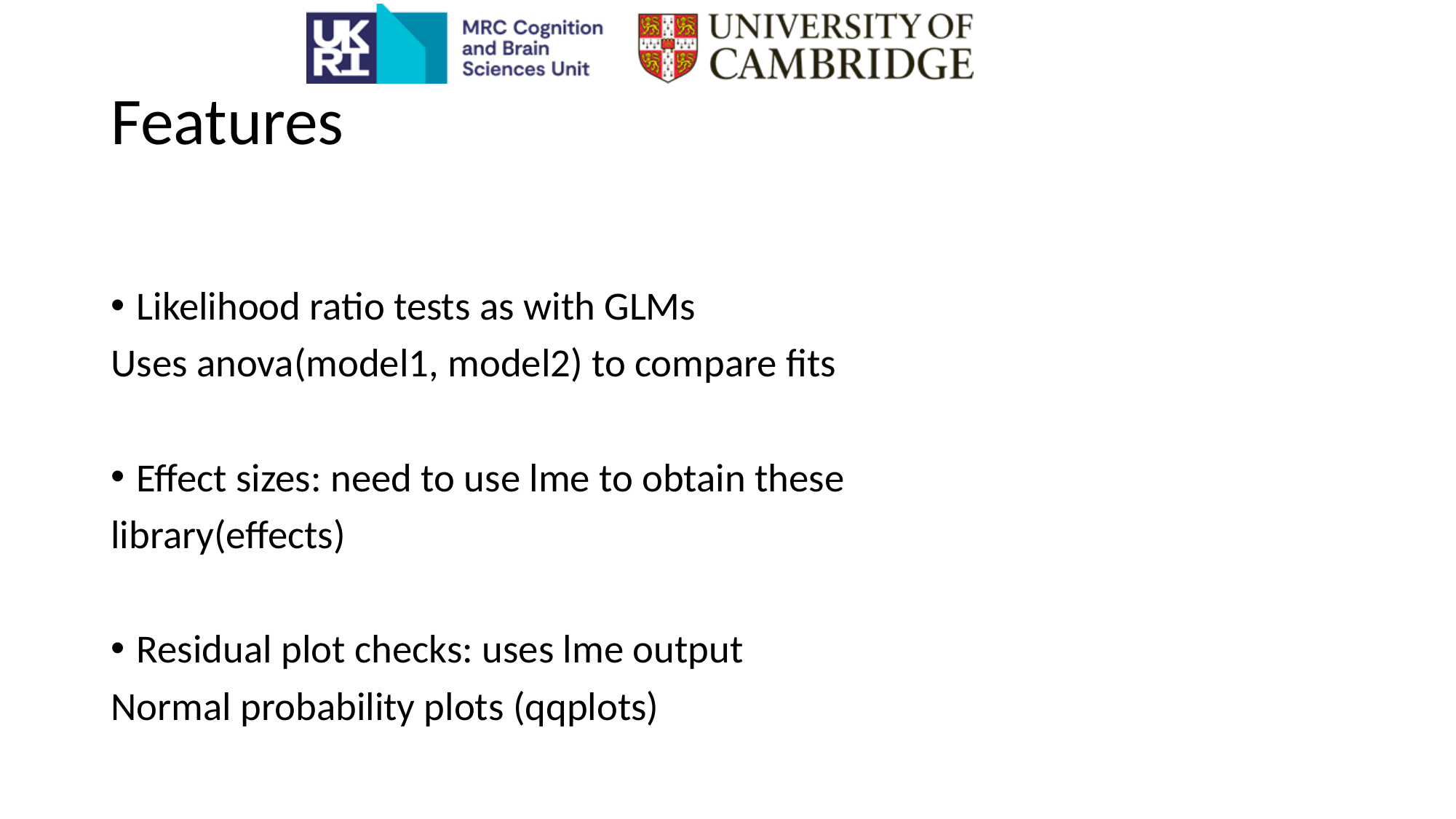

# Features

Likelihood ratio tests as with GLMs
Uses anova(model1, model2) to compare fits

Effect sizes: need to use lme to obtain these
library(effects)

Residual plot checks: uses lme output
Normal probability plots (qqplots)